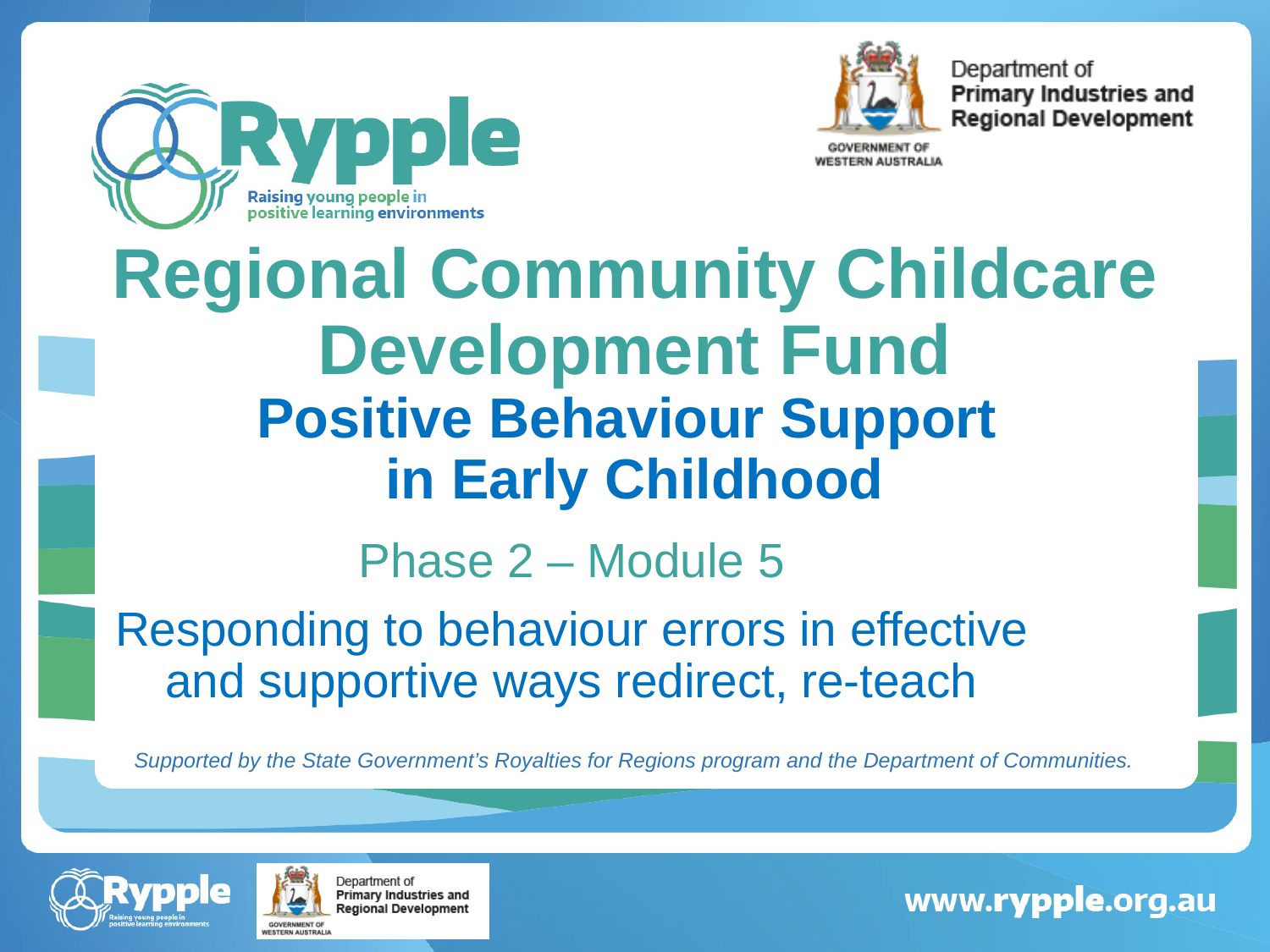

# Regional Community Childcare Development Fund Positive Behaviour Support in Early Childhood
Phase 2 – Module 5
Responding to behaviour errors in effective and supportive ways redirect, re-teach

Supported by the State Government’s Royalties for Regions program and the Department of Communities.